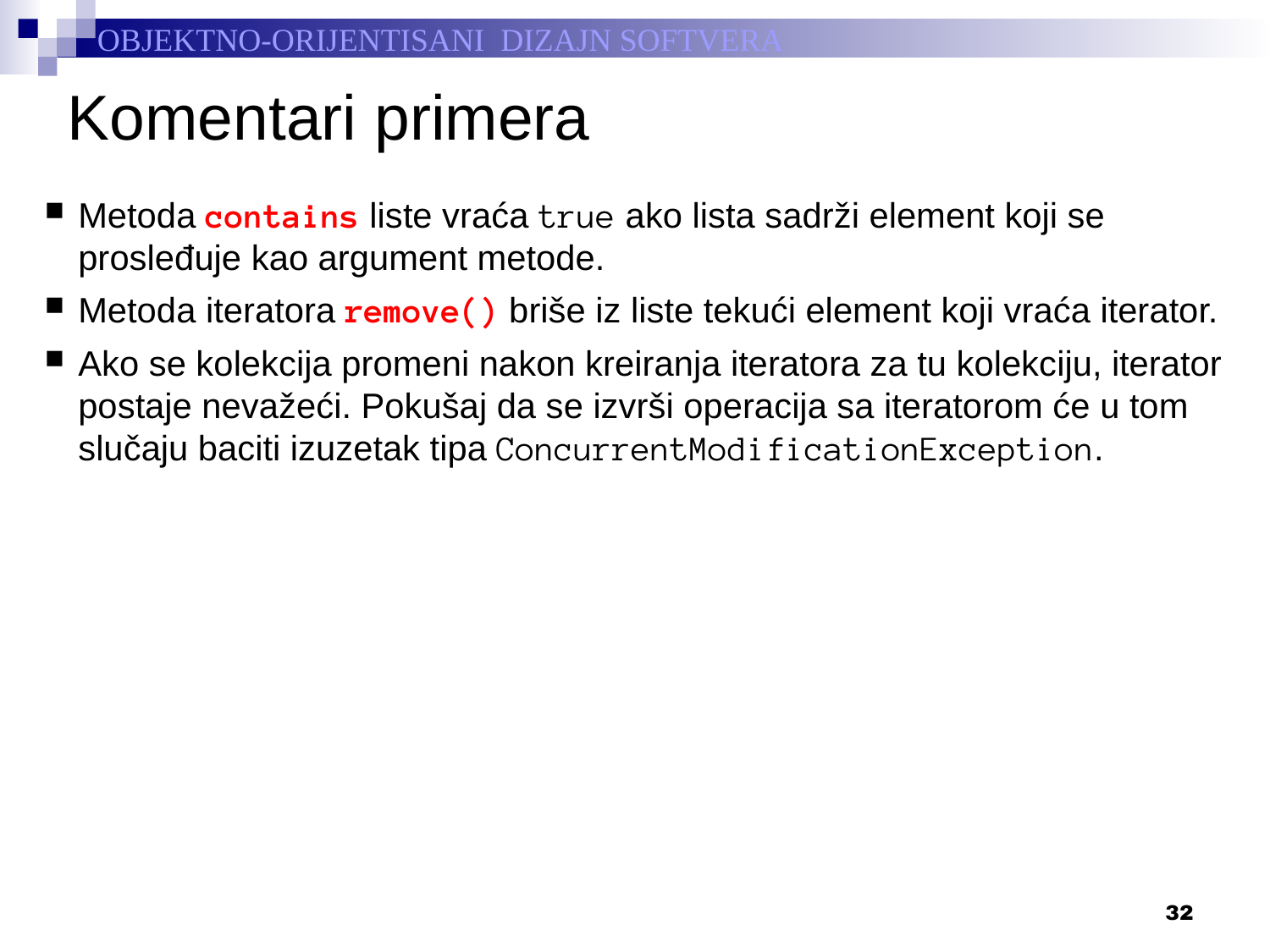

# Komentari primera
Metoda contains liste vraća true ako lista sadrži element koji se prosleđuje kao argument metode.
Metoda iteratora remove() briše iz liste tekući element koji vraća iterator.
Ako se kolekcija promeni nakon kreiranja iteratora za tu kolekciju, iterator postaje nevažeći. Pokušaj da se izvrši operacija sa iteratorom će u tom slučaju baciti izuzetak tipa ConcurrentModificationException.
32